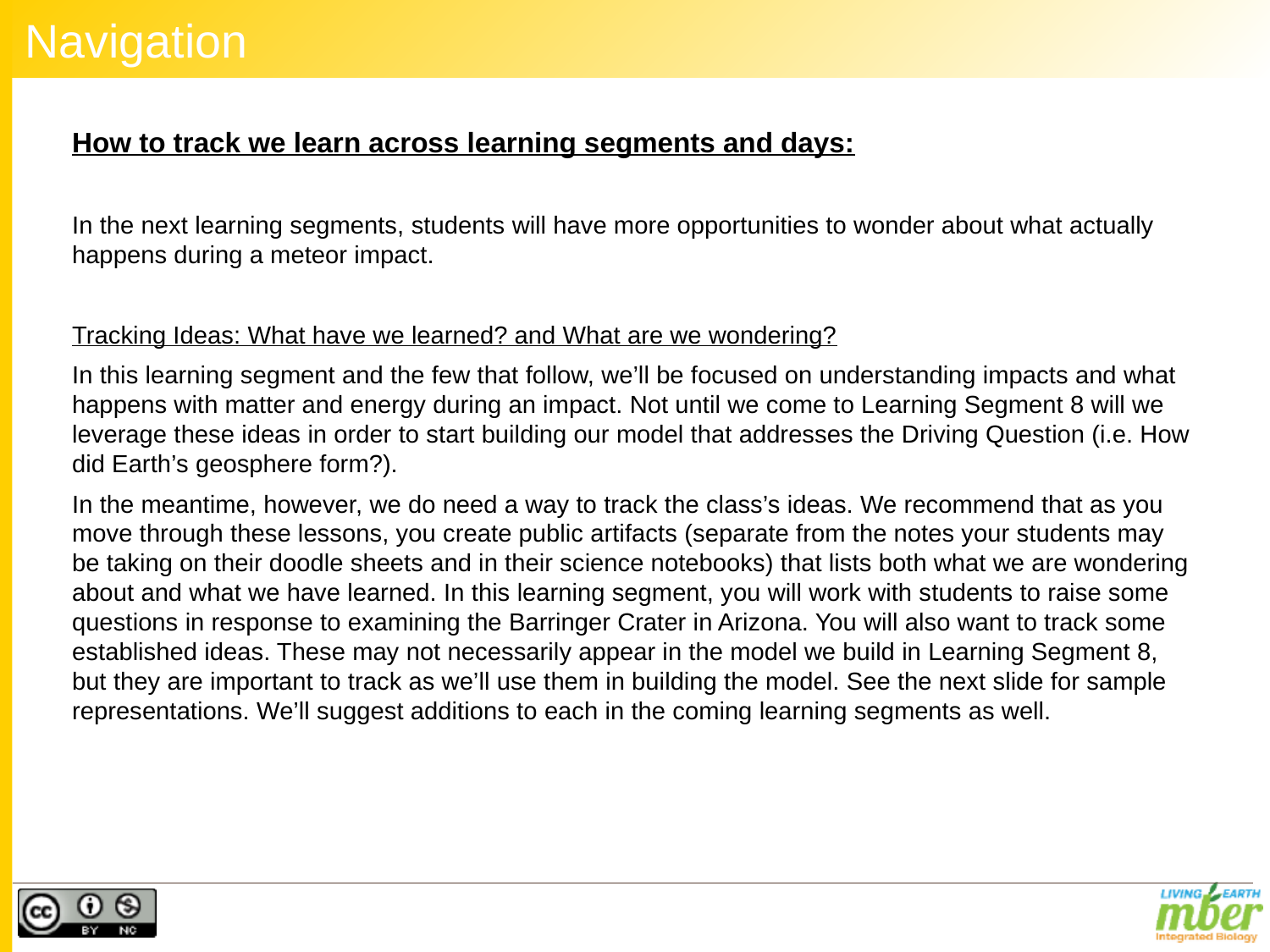

# Navigation
How to track we learn across learning segments and days:

In the next learning segments, students will have more opportunities to wonder about what actually happens during a meteor impact.

Tracking Ideas: What have we learned? and What are we wondering?
In this learning segment and the few that follow, we’ll be focused on understanding impacts and what happens with matter and energy during an impact. Not until we come to Learning Segment 8 will we leverage these ideas in order to start building our model that addresses the Driving Question (i.e. How did Earth’s geosphere form?).
In the meantime, however, we do need a way to track the class’s ideas. We recommend that as you move through these lessons, you create public artifacts (separate from the notes your students may be taking on their doodle sheets and in their science notebooks) that lists both what we are wondering about and what we have learned. In this learning segment, you will work with students to raise some questions in response to examining the Barringer Crater in Arizona. You will also want to track some established ideas. These may not necessarily appear in the model we build in Learning Segment 8, but they are important to track as we’ll use them in building the model. See the next slide for sample representations. We’ll suggest additions to each in the coming learning segments as well.